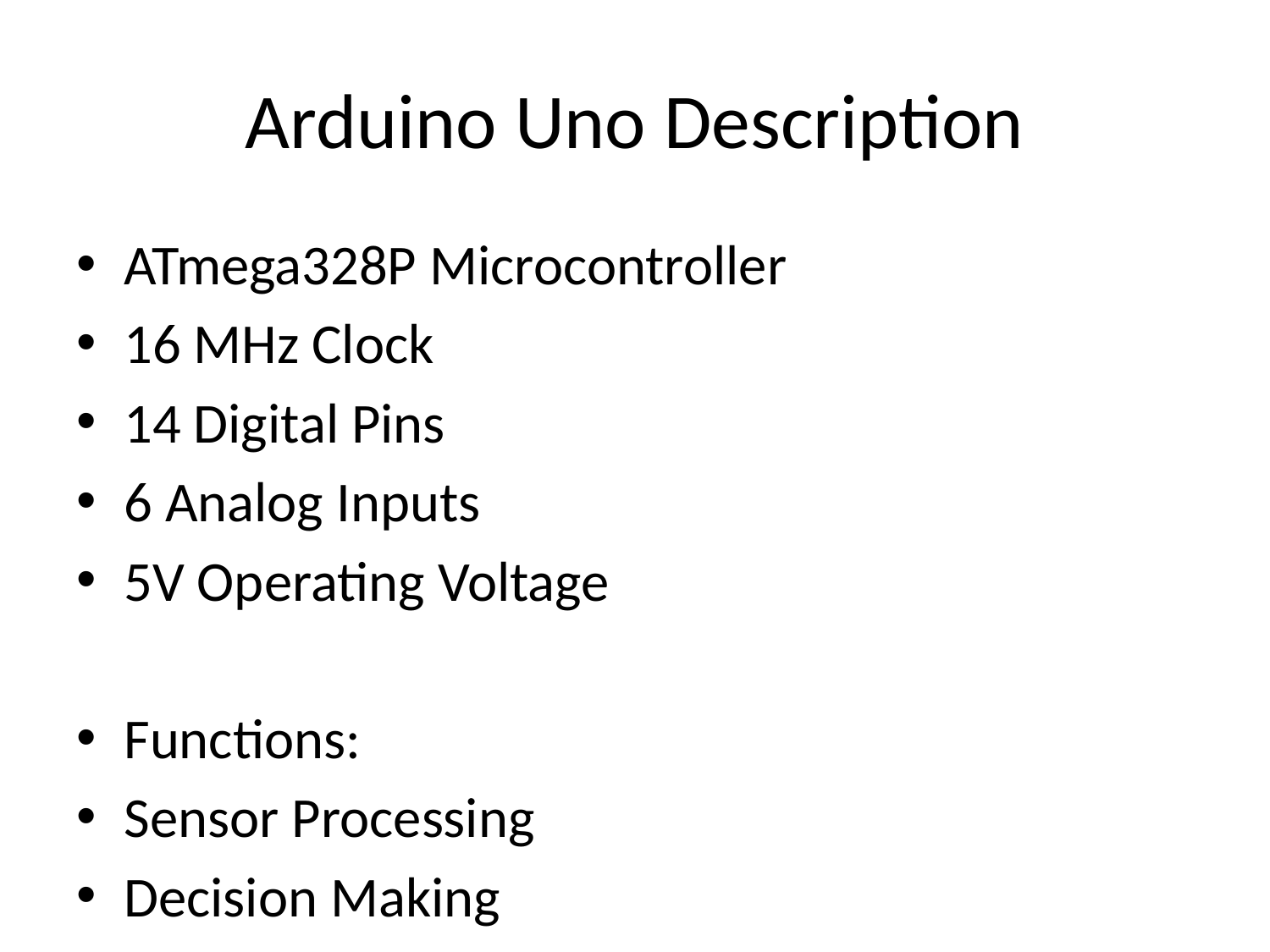

# Arduino Uno Description
ATmega328P Microcontroller
16 MHz Clock
14 Digital Pins
6 Analog Inputs
5V Operating Voltage

Functions:
Sensor Processing
Decision Making
Motor Control
Relay Switching
Display Communication